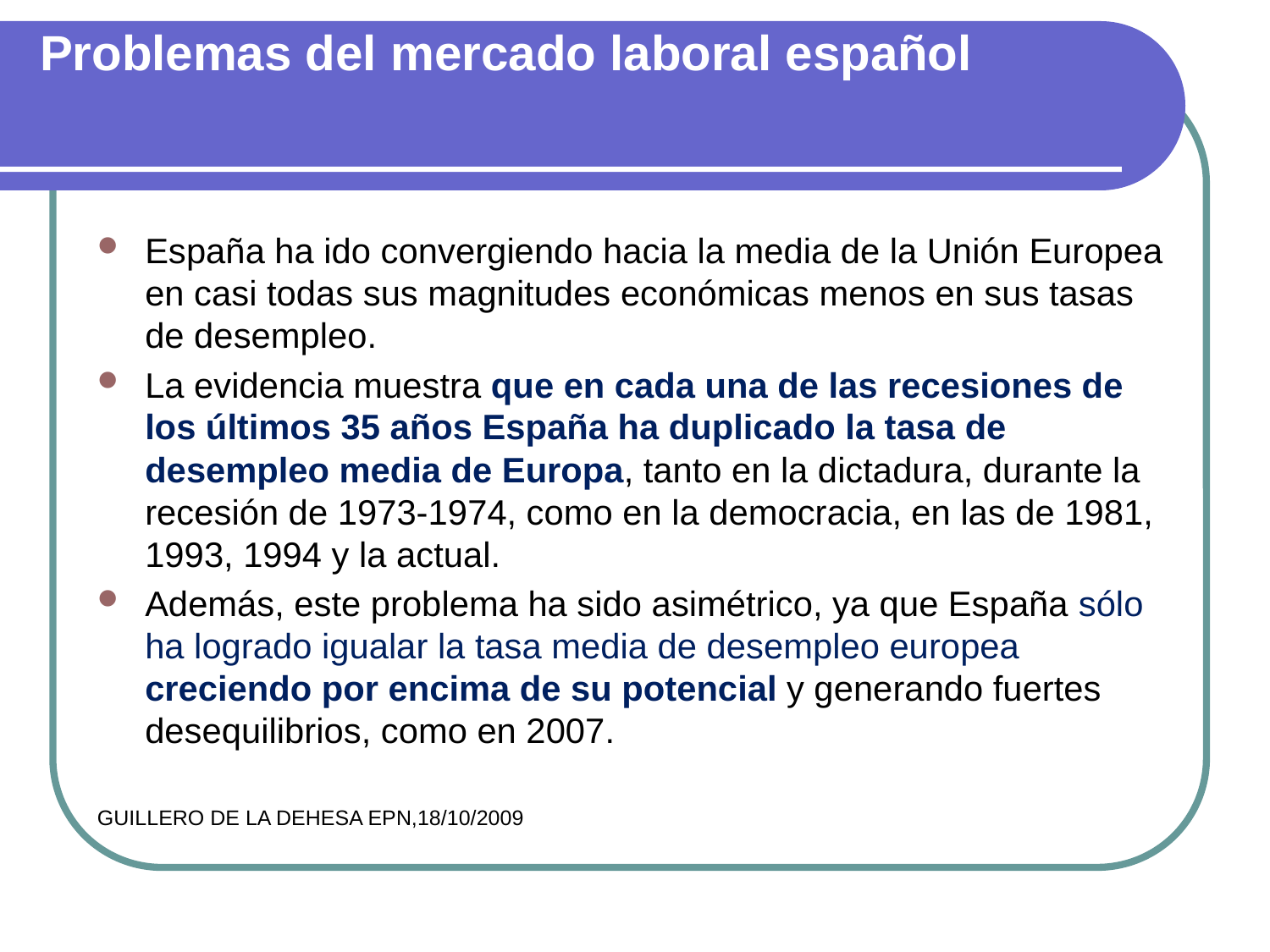

# Problemas del mercado laboral español
España ha ido convergiendo hacia la media de la Unión Europea en casi todas sus magnitudes económicas menos en sus tasas de desempleo.
La evidencia muestra que en cada una de las recesiones de los últimos 35 años España ha duplicado la tasa de desempleo media de Europa, tanto en la dictadura, durante la recesión de 1973-1974, como en la democracia, en las de 1981, 1993, 1994 y la actual.
Además, este problema ha sido asimétrico, ya que España sólo ha logrado igualar la tasa media de desempleo europea creciendo por encima de su potencial y generando fuertes desequilibrios, como en 2007.

GUILLERO DE LA DEHESA EPN,18/10/2009